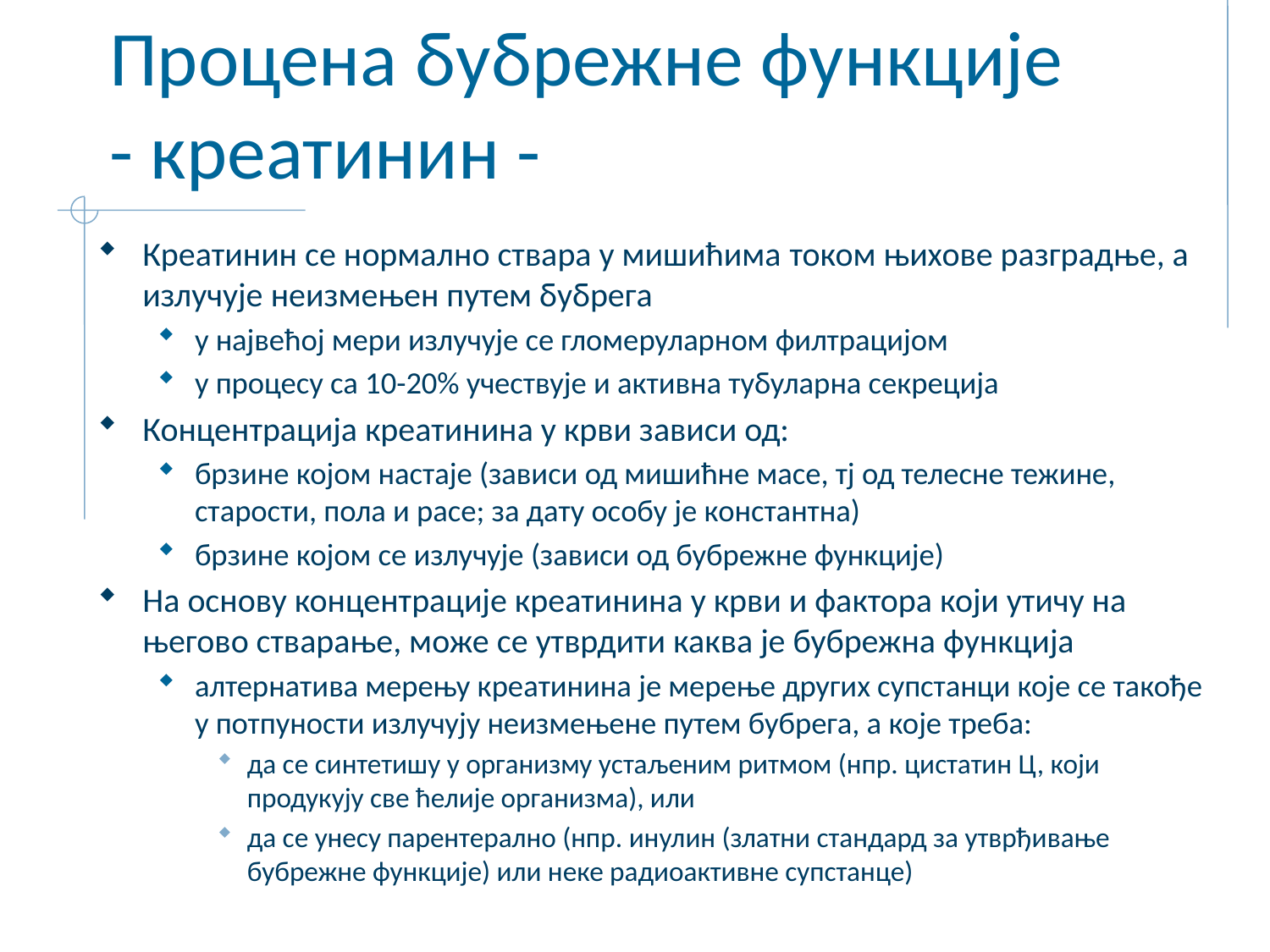

# Процена бубрежне функције - креатинин -
Креатинин се нормално ствара у мишићима током њихове разградње, а излучује неизмењен путем бубрега
у највећој мери излучује се гломеруларном филтрацијом
у процесу са 10-20% учествује и активна тубуларна секреција
Концентрација креатинина у крви зависи од:
брзине којом настаје (зависи од мишићне масе, тј од телесне тежине, старости, пола и расе; за дату особу је константна)
брзине којом се излучује (зависи од бубрежне функције)
На основу концентрације креатинина у крви и фактора који утичу на његово стварање, може се утврдити каква је бубрежна функција
алтернатива мерењу креатинина је мерење других супстанци које се такође у потпуности излучују неизмењене путем бубрега, а које треба:
да се синтетишу у организму устаљеним ритмом (нпр. цистатин Ц, који продукују све ћелије организма), или
да се унесу парентерално (нпр. инулин (златни стандард за утврђивање бубрежне функције) или неке радиоактивне супстанце)